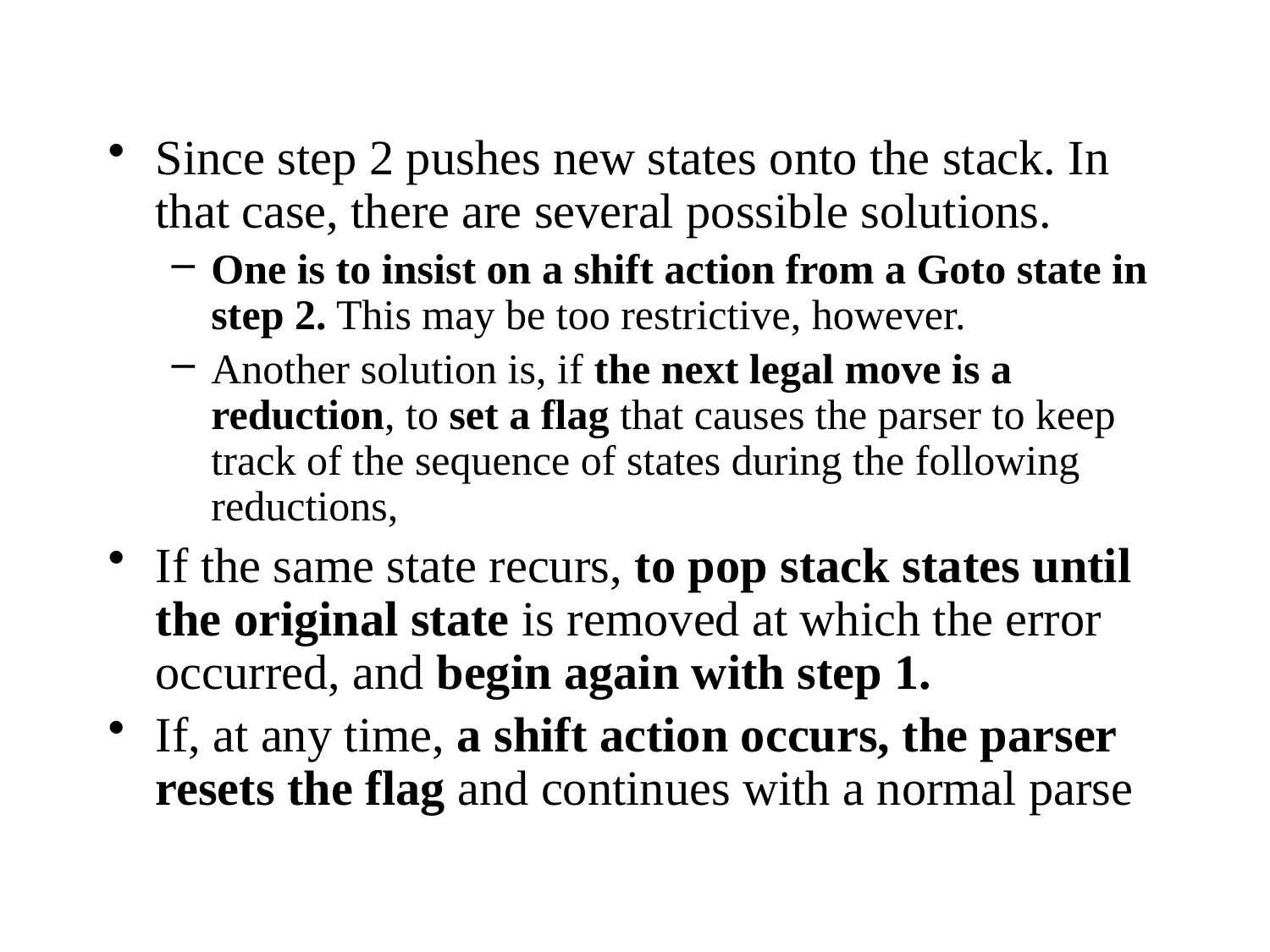

Since step 2 pushes new states onto the stack. In that case, there are several possible solutions.
One is to insist on a shift action from a Goto state in step 2. This may be too restrictive, however.
Another solution is, if the next legal move is a reduction, to set a flag that causes the parser to keep track of the sequence of states during the following reductions,
If the same state recurs, to pop stack states until the original state is removed at which the error occurred, and begin again with step 1.
If, at any time, a shift action occurs, the parser resets the flag and continues with a normal parse